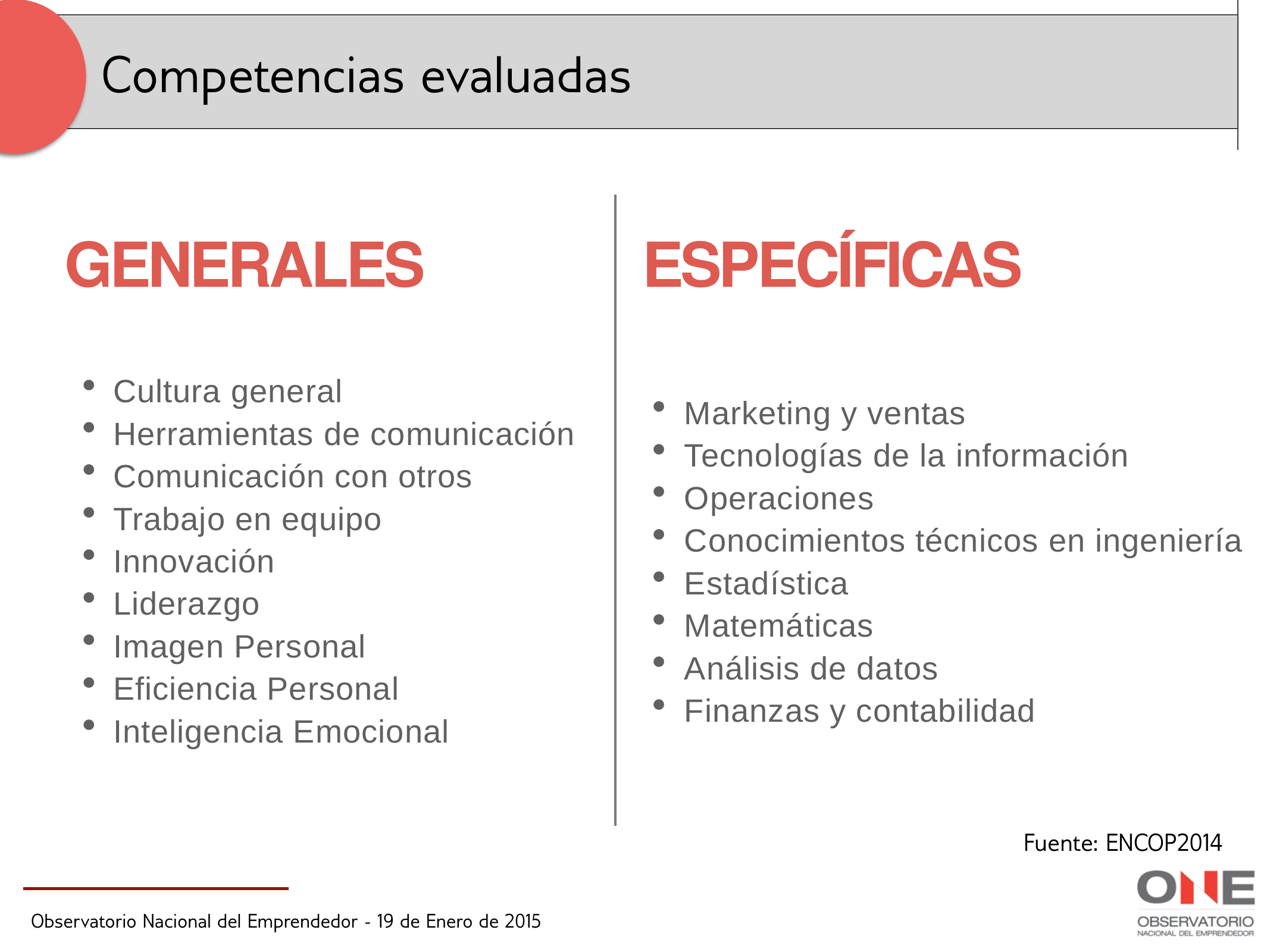

Competencias evaluadas

GENERALES
ESPECÍFICAS
Cultura general
Herramientas de comunicación
Comunicación con otros
Trabajo en equipo
Innovación
Liderazgo
Imagen Personal
Eficiencia Personal
Inteligencia Emocional
Marketing y ventas
Tecnologías de la información
Operaciones
Conocimientos técnicos en ingeniería
Estadística
Matemáticas
Análisis de datos
Finanzas y contabilidad
Fuente: ENCOP2014